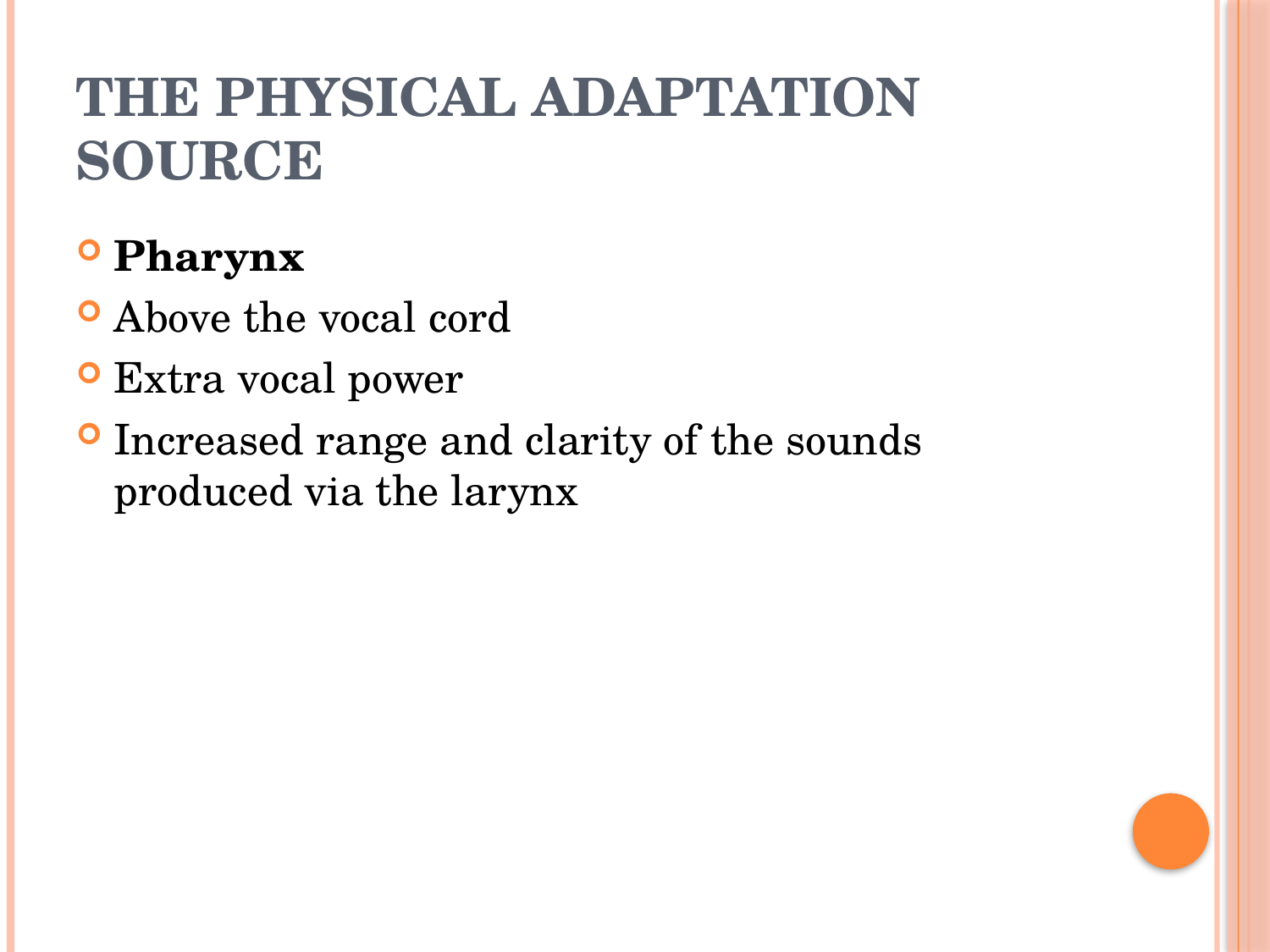

# The physical adaptation source
Pharynx
Above the vocal cord
Extra vocal power
Increased range and clarity of the sounds produced via the larynx